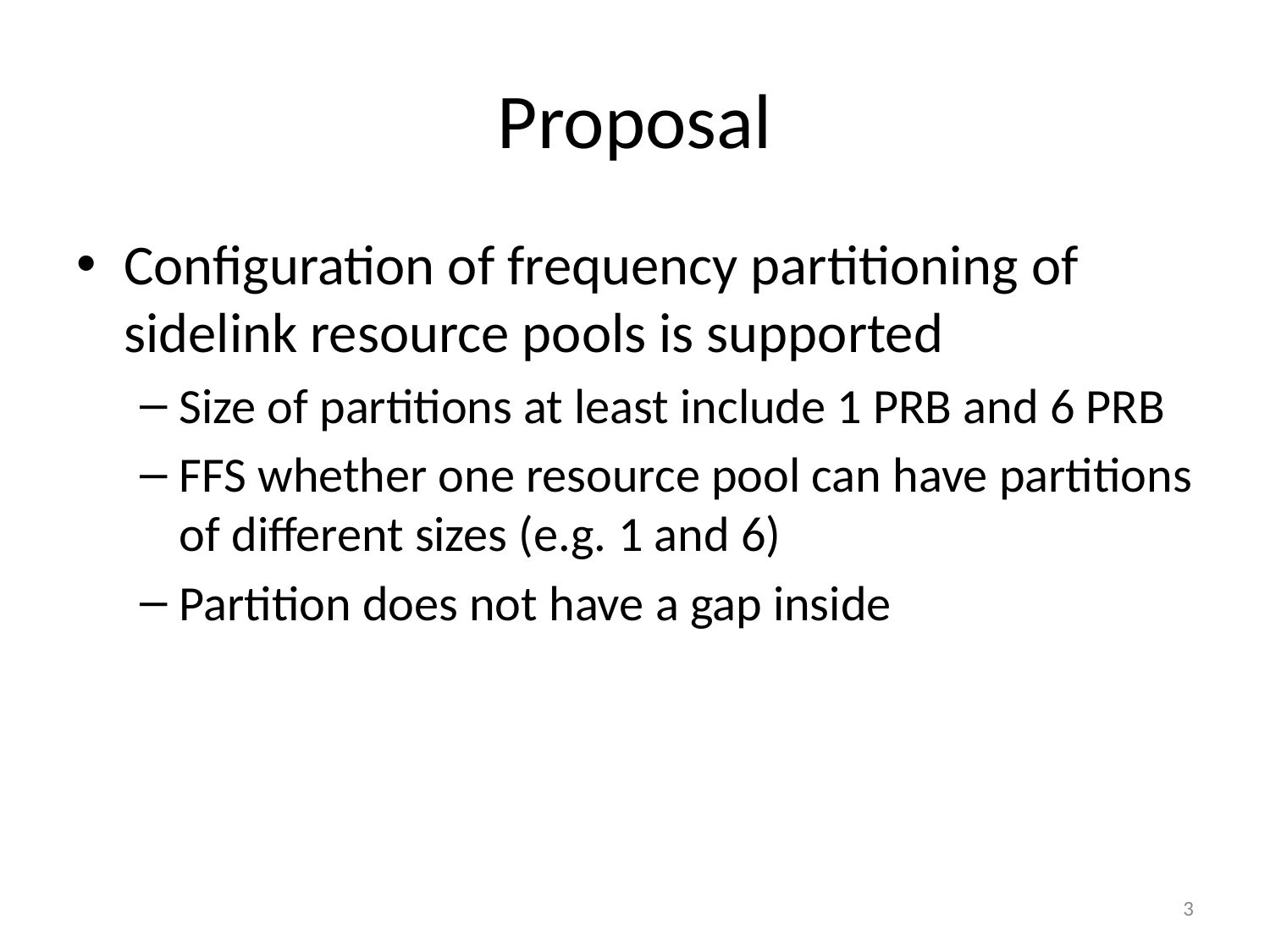

# Proposal
Configuration of frequency partitioning of sidelink resource pools is supported
Size of partitions at least include 1 PRB and 6 PRB
FFS whether one resource pool can have partitions of different sizes (e.g. 1 and 6)
Partition does not have a gap inside
3